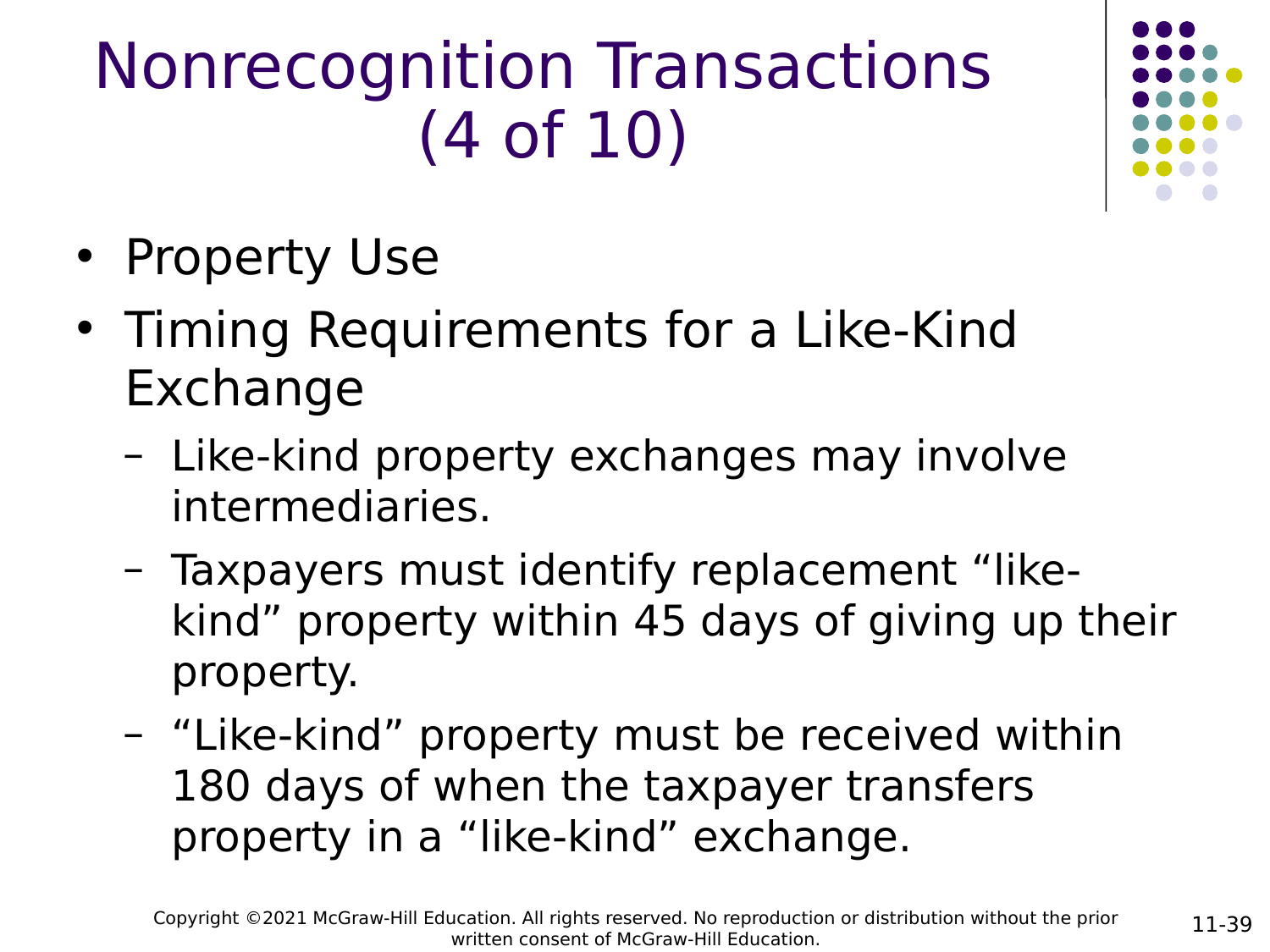

# Nonrecognition Transactions (4 of 10)
Property Use
Timing Requirements for a Like-Kind Exchange
Like-kind property exchanges may involve intermediaries.
Taxpayers must identify replacement “like-kind” property within 45 days of giving up their property.
“Like-kind” property must be received within 180 days of when the taxpayer transfers property in a “like-kind” exchange.
11-39